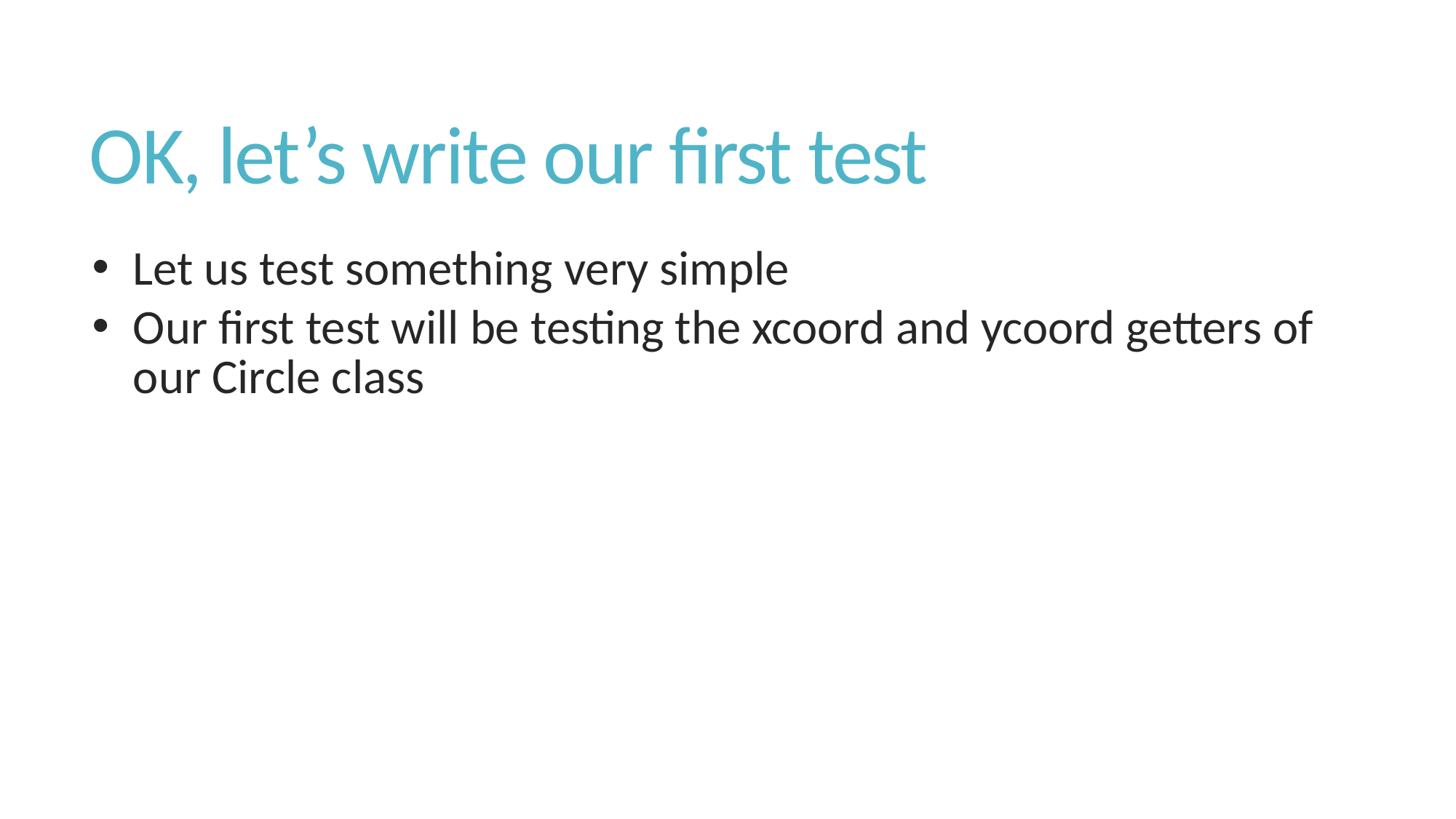

# OK, let’s write our first test
Let us test something very simple
Our first test will be testing the xcoord and ycoord getters of our Circle class